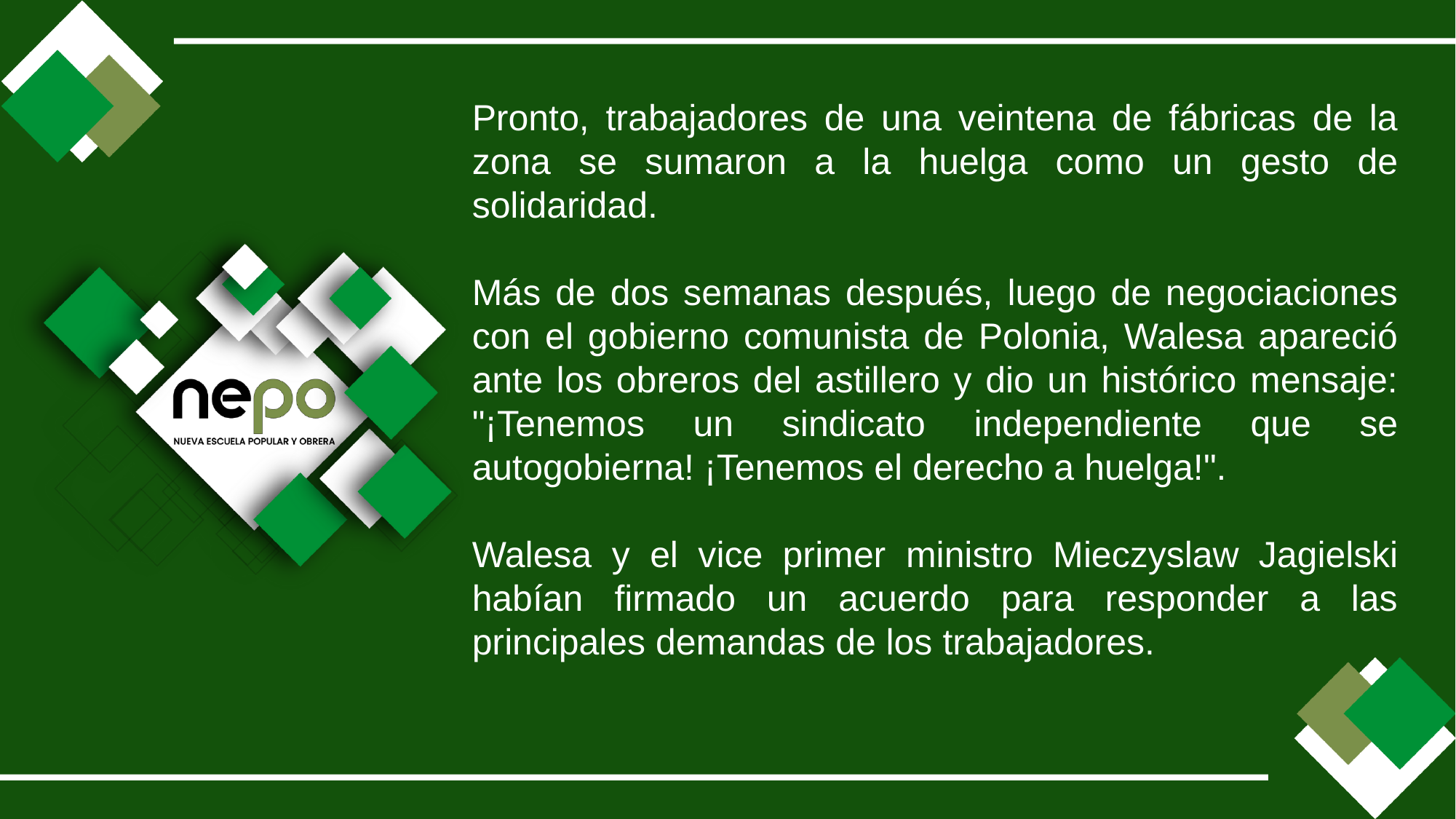

Pronto, trabajadores de una veintena de fábricas de la zona se sumaron a la huelga como un gesto de solidaridad.

Más de dos semanas después, luego de negociaciones con el gobierno comunista de Polonia, Walesa apareció ante los obreros del astillero y dio un histórico mensaje: "¡Tenemos un sindicato independiente que se autogobierna! ¡Tenemos el derecho a huelga!".

Walesa y el vice primer ministro Mieczyslaw Jagielski habían firmado un acuerdo para responder a las principales demandas de los trabajadores.